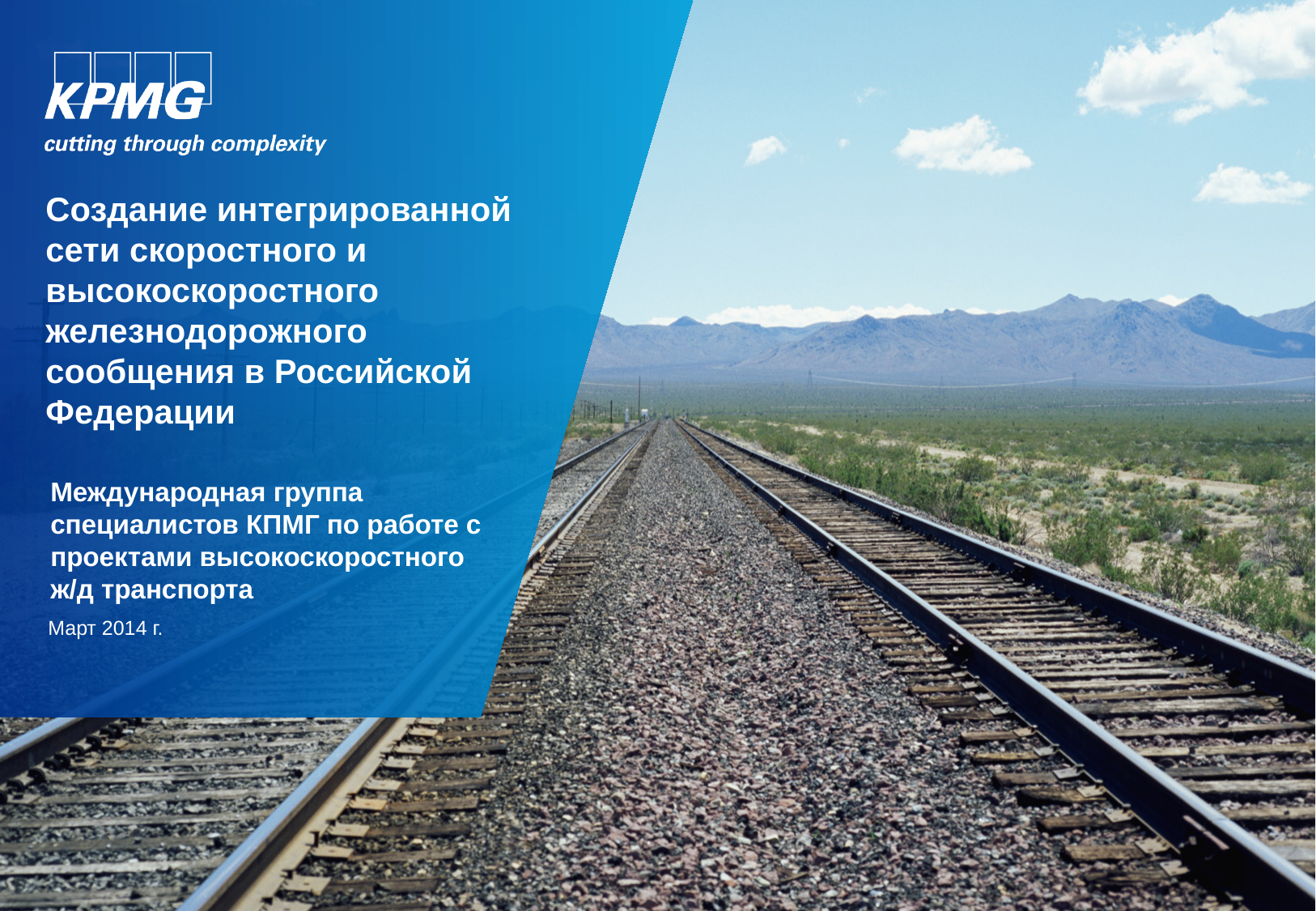

# Создание интегрированной сети скоростного и высокоскоростного железнодорожного сообщения в Российской Федерации
Международная группа специалистов КПМГ по работе с проектами высокоскоростного ж/д транспорта
Март 2014 г.